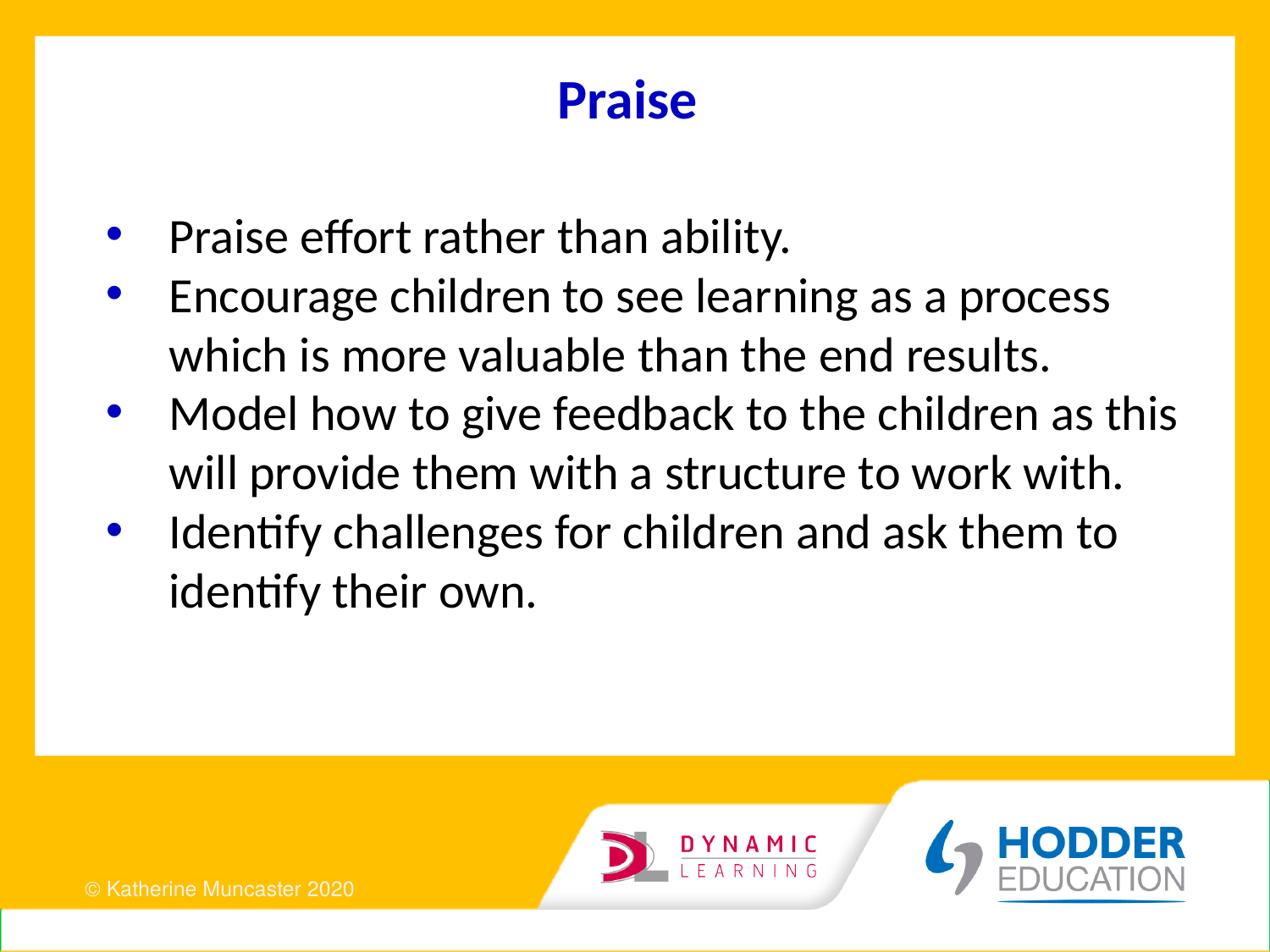

# Praise
Praise effort rather than ability.
Encourage children to see learning as a process which is more valuable than the end results.
Model how to give feedback to the children as this will provide them with a structure to work with.
Identify challenges for children and ask them to identify their own.